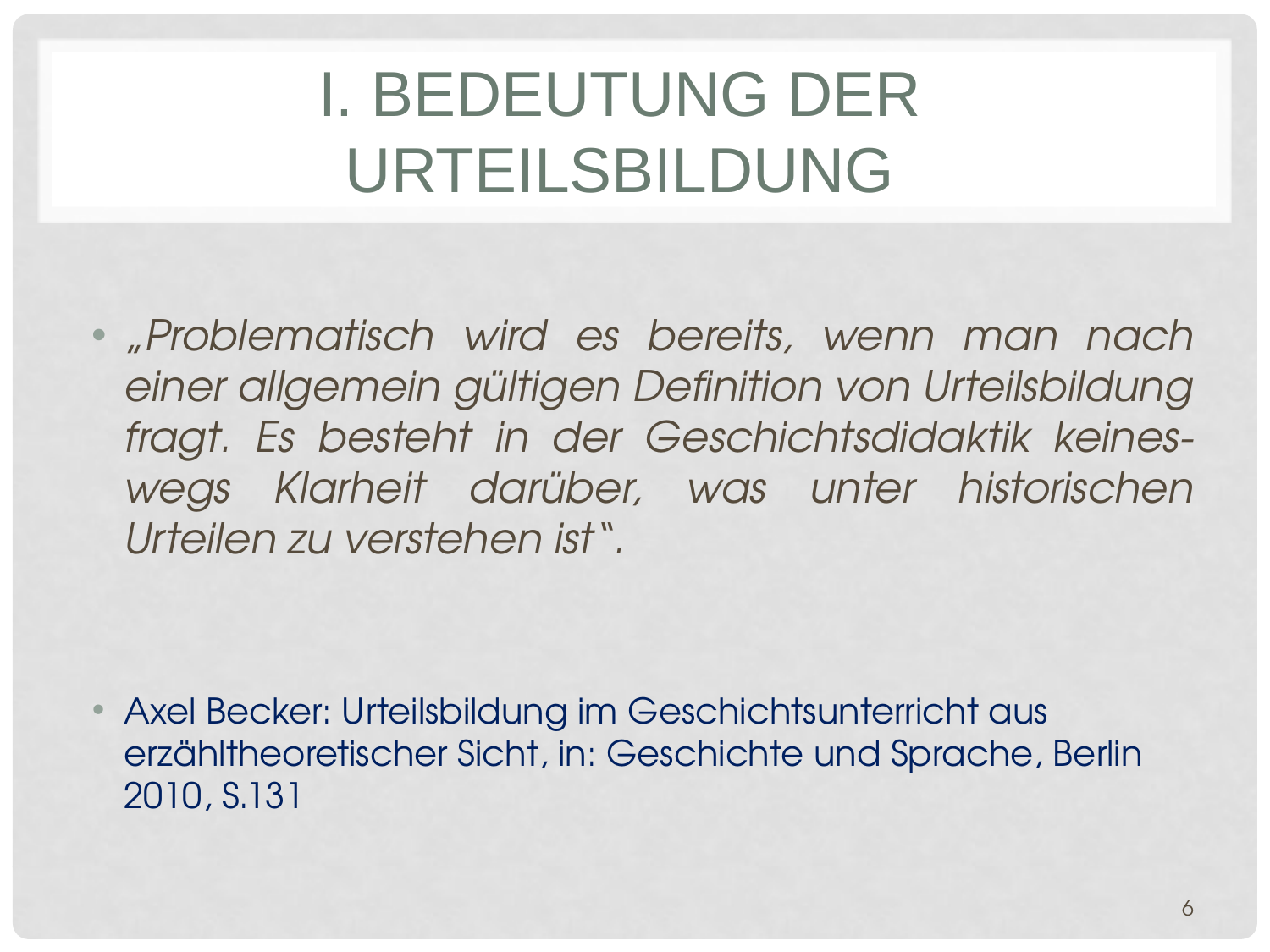

# I. Bedeutung der Urteilsbildung

„Problematisch wird es bereits, wenn man nach einer allgemein gültigen Definition von Urteilsbildung fragt. Es besteht in der Geschichtsdidaktik keines-wegs Klarheit darüber, was unter historischen Urteilen zu verstehen ist“.

Axel Becker: Urteilsbildung im Geschichtsunterricht aus erzähltheoretischer Sicht, in: Geschichte und Sprache, Berlin 2010, S.131

6